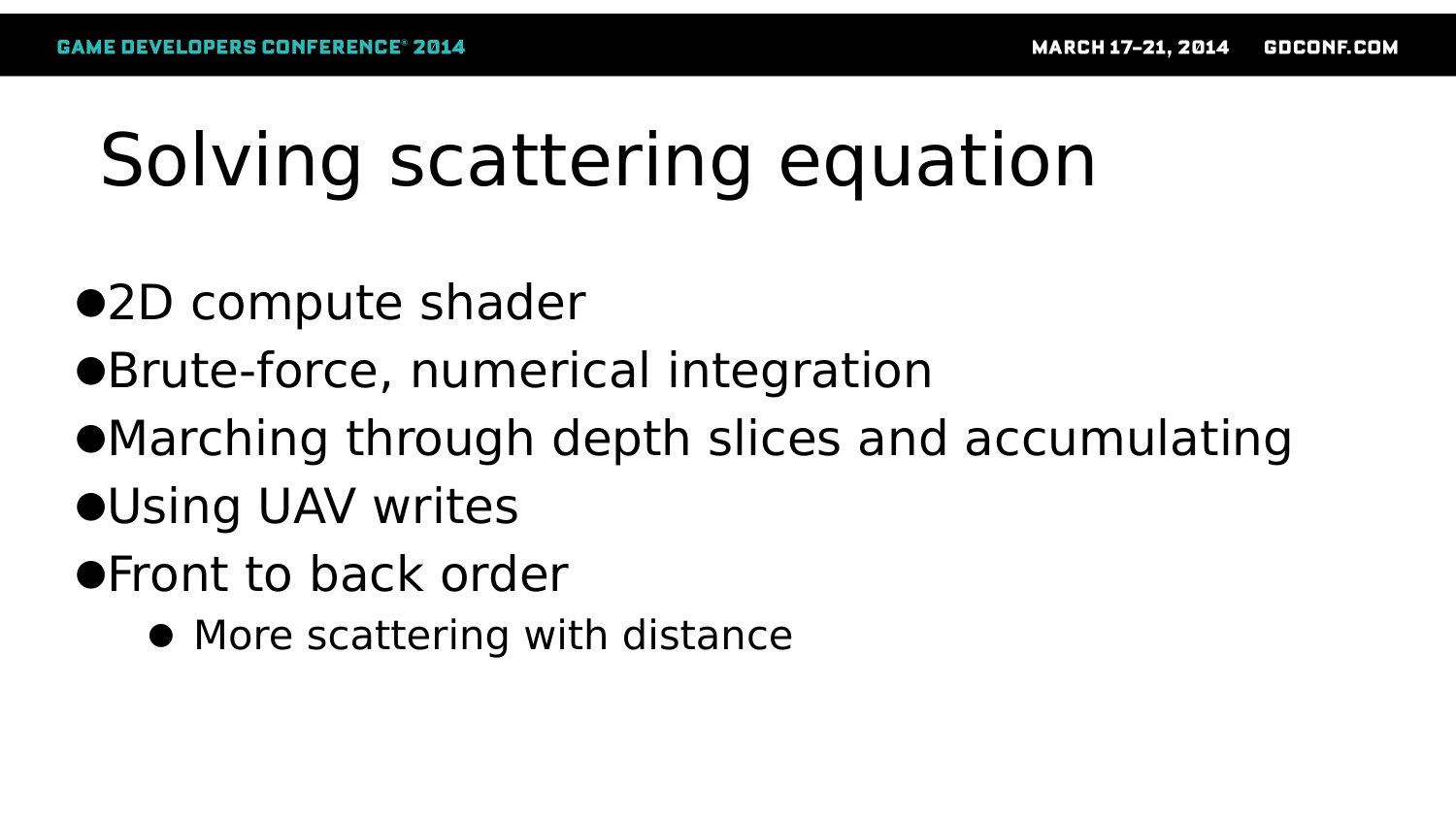

# Solving scattering equation
2D compute shader
Brute-force, numerical integration
Marching through depth slices and accumulating
Using UAV writes
Front to back order
More scattering with distance